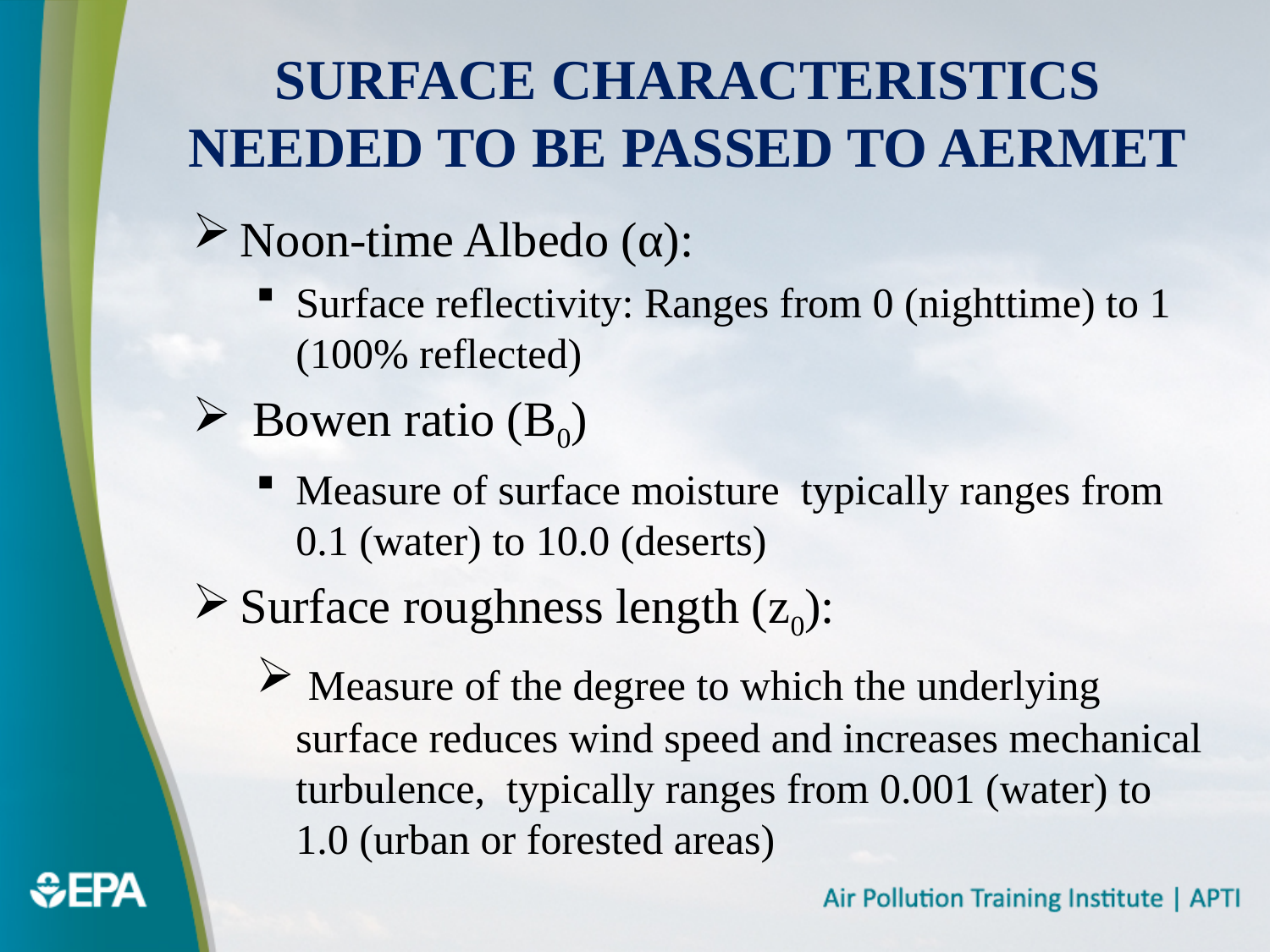

# Surface Characteristics Needed To Be Passed to AERMET
Noon-time Albedo (α):
Surface reflectivity: Ranges from 0 (nighttime) to 1 (100% reflected)
 Bowen ratio (B0)
Measure of surface moisture  typically ranges from 0.1 (water) to 10.0 (deserts)
Surface roughness length (z0):
 Measure of the degree to which the underlying surface reduces wind speed and increases mechanical turbulence,  typically ranges from 0.001 (water) to 1.0 (urban or forested areas)